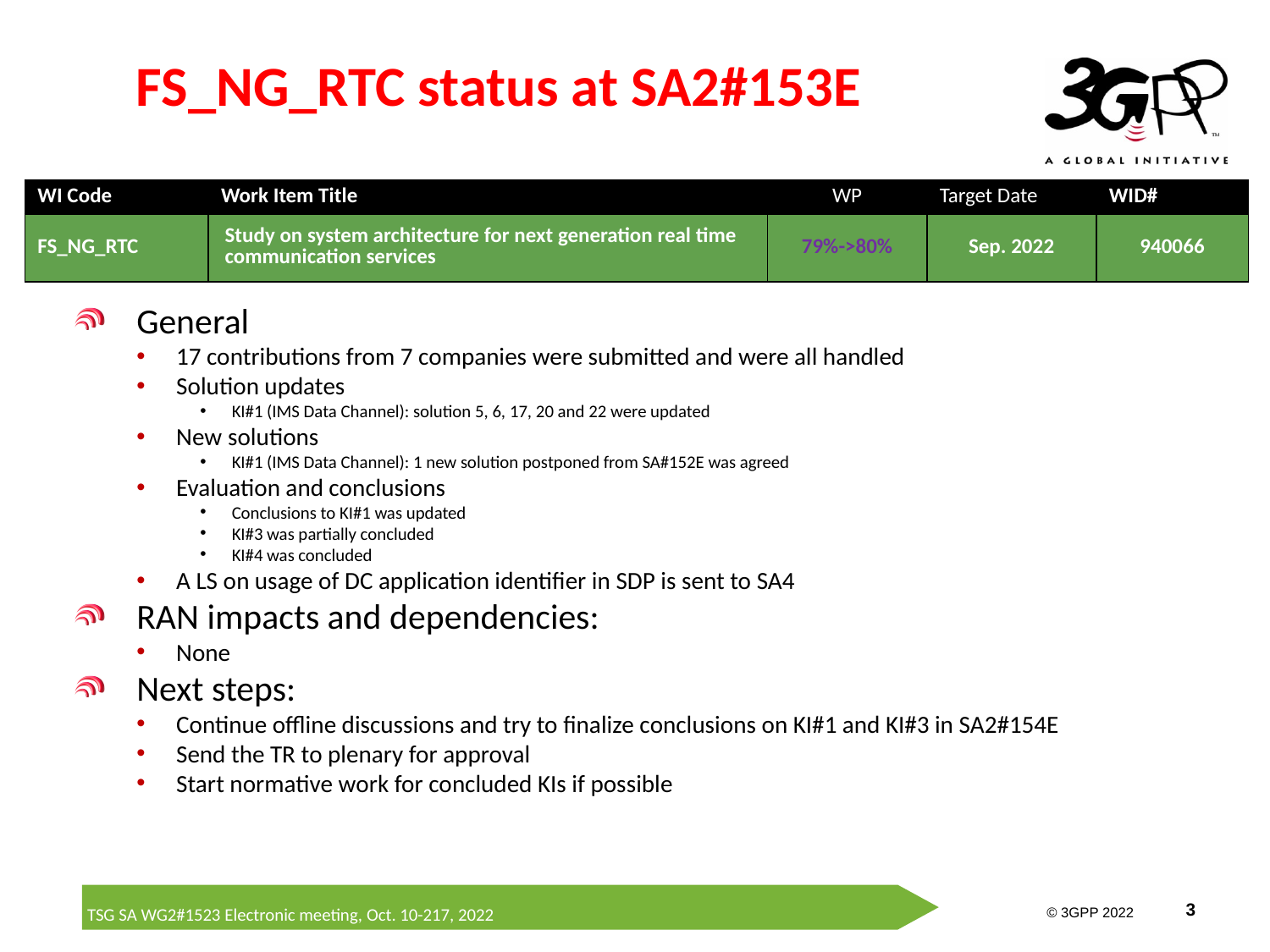

# FS_NG_RTC status at SA2#153E
| WI Code | Work Item Title | WP | Target Date | WID# |
| --- | --- | --- | --- | --- |
| FS\_NG\_RTC | Study on system architecture for next generation real time communication services | 79%->80% | Sep. 2022 | 940066 |
General
17 contributions from 7 companies were submitted and were all handled
Solution updates
KI#1 (IMS Data Channel): solution 5, 6, 17, 20 and 22 were updated
New solutions
KI#1 (IMS Data Channel): 1 new solution postponed from SA#152E was agreed
Evaluation and conclusions
Conclusions to KI#1 was updated
KI#3 was partially concluded
KI#4 was concluded
A LS on usage of DC application identifier in SDP is sent to SA4
RAN impacts and dependencies:
None
Next steps:
Continue offline discussions and try to finalize conclusions on KI#1 and KI#3 in SA2#154E
Send the TR to plenary for approval
Start normative work for concluded KIs if possible